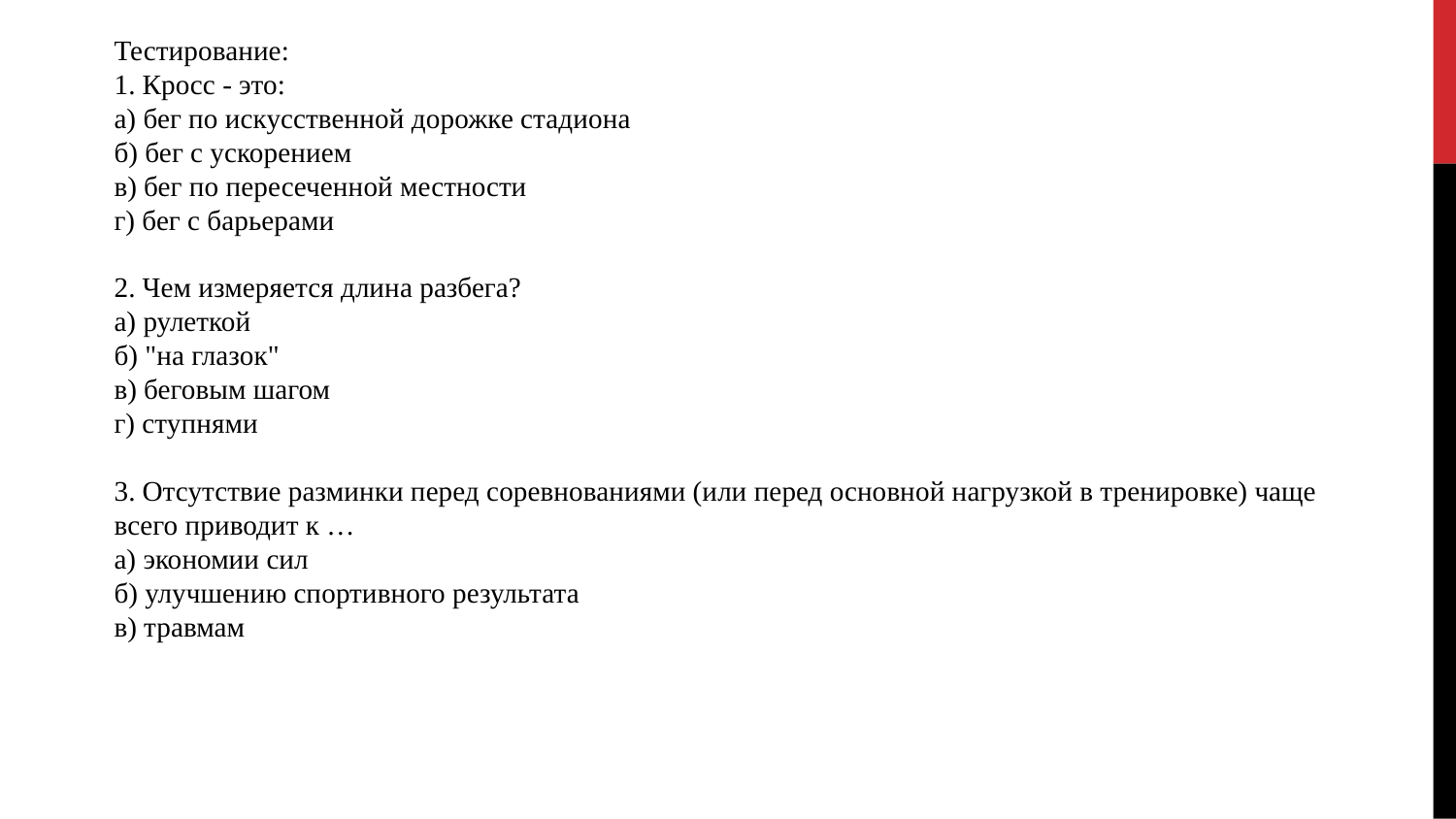

# Тестирование: 1. Кросс - это: а) бег по искусственной дорожке стадиона б) бег с ускорением в) бег по пересеченной местности г) бег с барьерами 2. Чем измеряется длина разбега? а) рулеткой б) "на глазок" в) беговым шагом г) ступнями 3. Отсутствие разминки перед соревнованиями (или перед основной нагрузкой в тренировке) чаще всего приводит к … а) экономии сил б) улучшению спортивного результата в) травмам